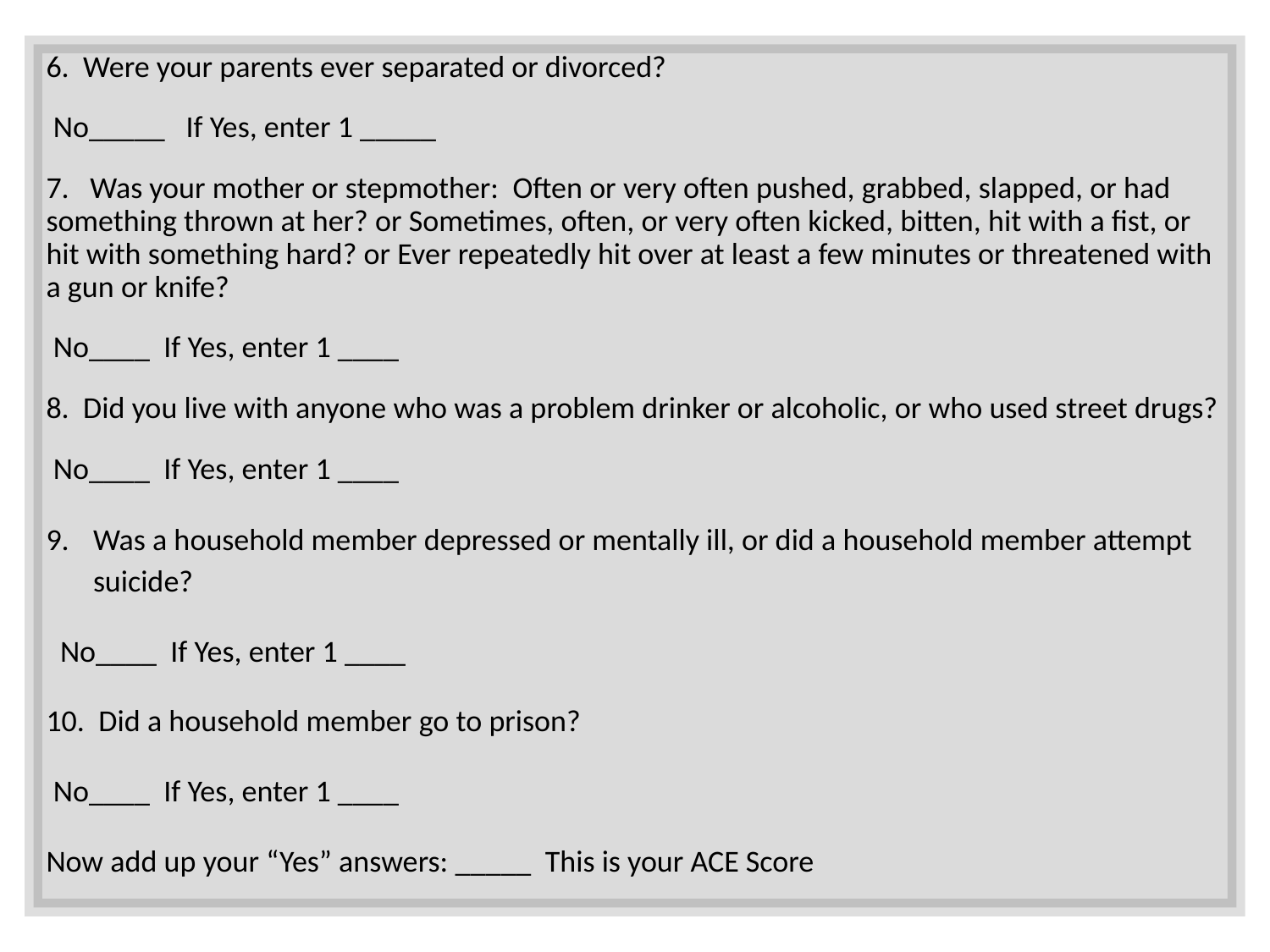

6.  Were your parents ever separated or divorced?
 No_____   If Yes, enter 1 _____
7.   Was your mother or stepmother:  Often or very often pushed, grabbed, slapped, or had something thrown at her? or Sometimes, often, or very often kicked, bitten, hit with a fist, or hit with something hard? or Ever repeatedly hit over at least a few minutes or threatened with a gun or knife?
 No____  If Yes, enter 1 ____
8.  Did you live with anyone who was a problem drinker or alcoholic, or who used street drugs?
 No____  If Yes, enter 1 ____
Was a household member depressed or mentally ill, or did a household member attempt suicide?
  No____  If Yes, enter 1 ____
10.  Did a household member go to prison?
 No____  If Yes, enter 1 ____
Now add up your “Yes” answers: _____  This is your ACE Score